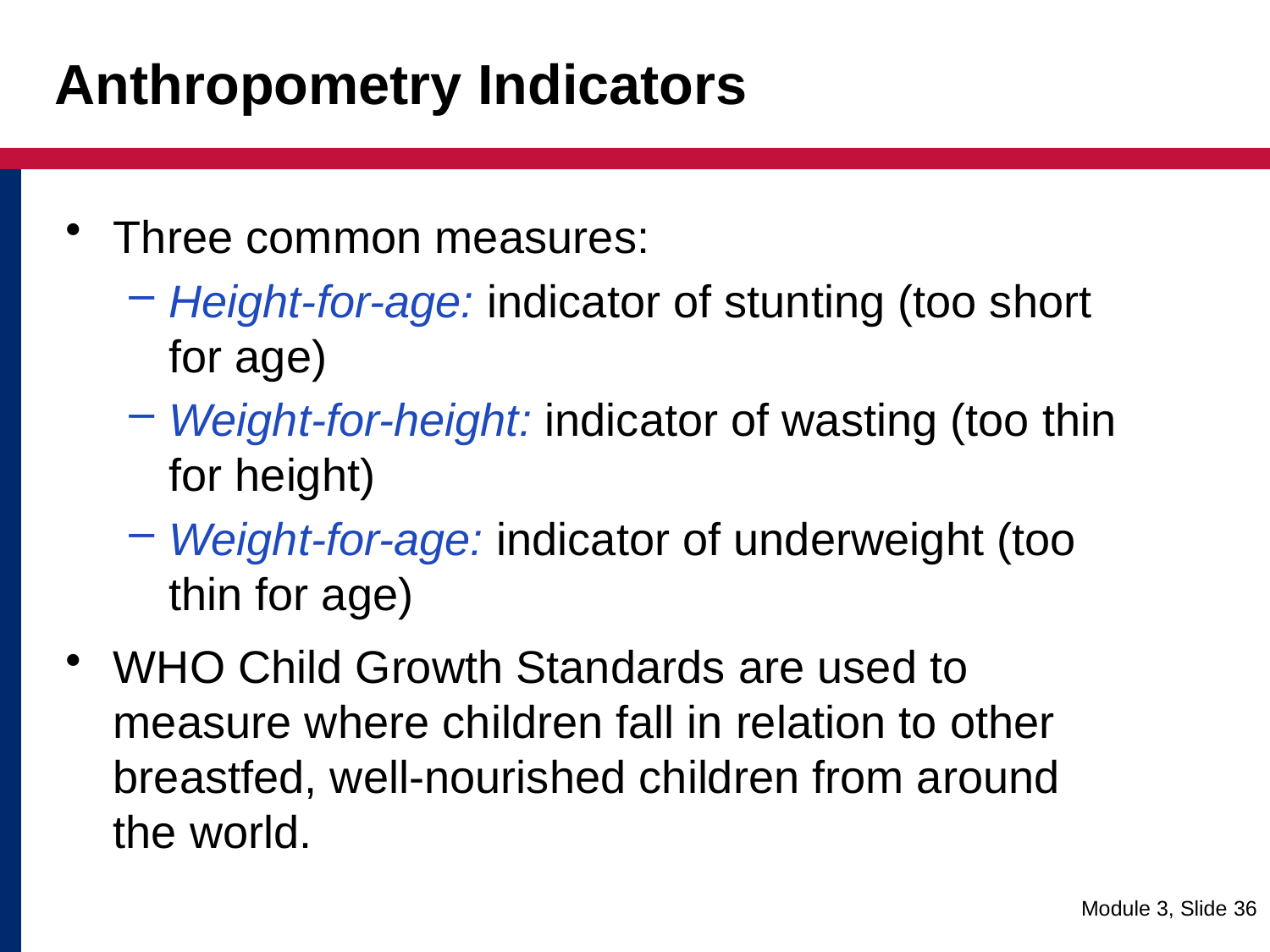

# Anthropometry Indicators
Three common measures:
Height-for-age: indicator of stunting (too short for age)
Weight-for-height: indicator of wasting (too thin for height)
Weight-for-age: indicator of underweight (too thin for age)
WHO Child Growth Standards are used to measure where children fall in relation to other breastfed, well-nourished children from around the world.

Module 3, Slide 36